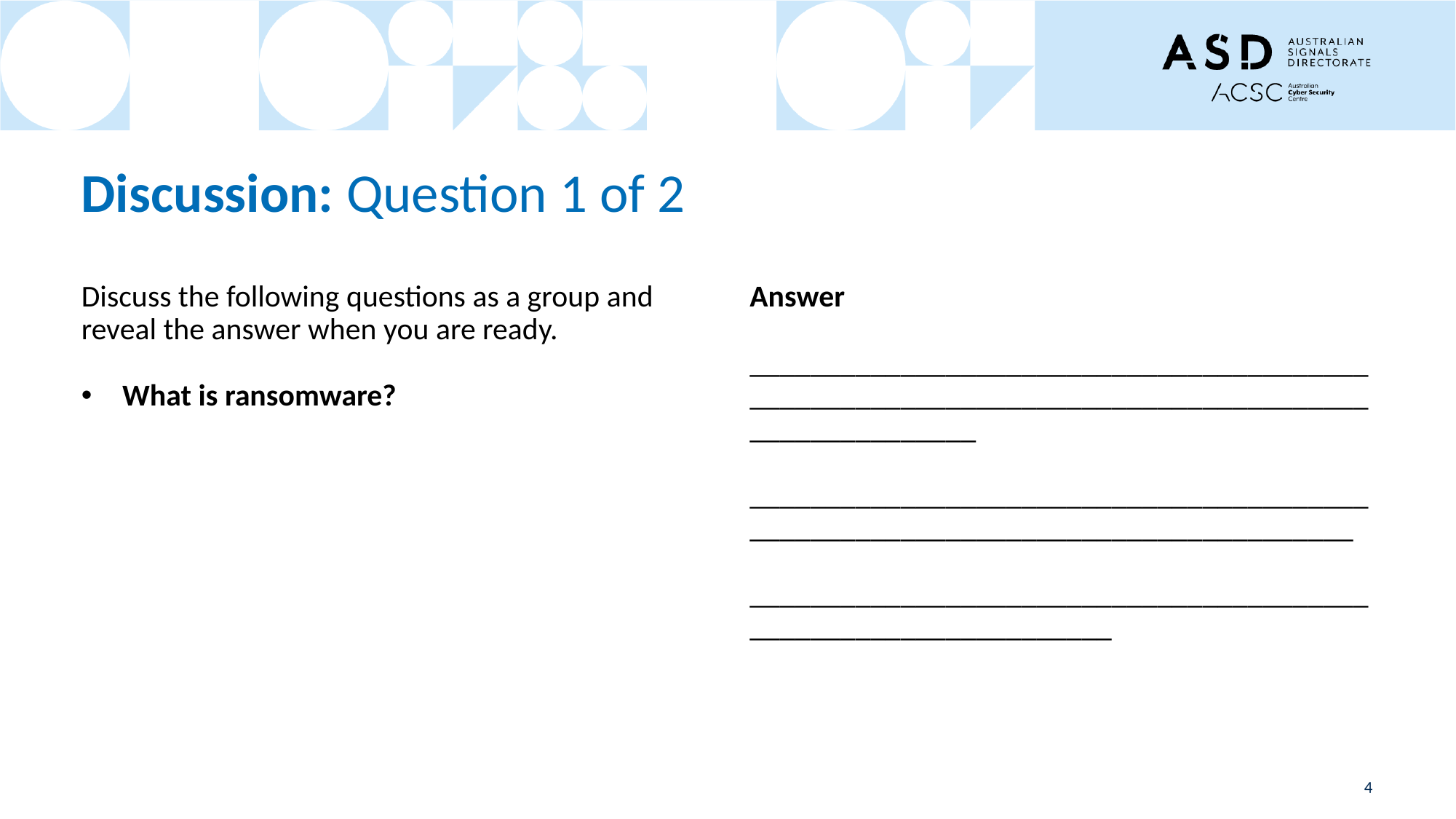

# Discussion: Question 1 of 2
Discuss the following questions as a group and reveal the answer when you are ready.
What is ransomware?
Answer
_________________________________________________________________________________________________
_________________________________________________________________________________
_________________________________________________________________
4